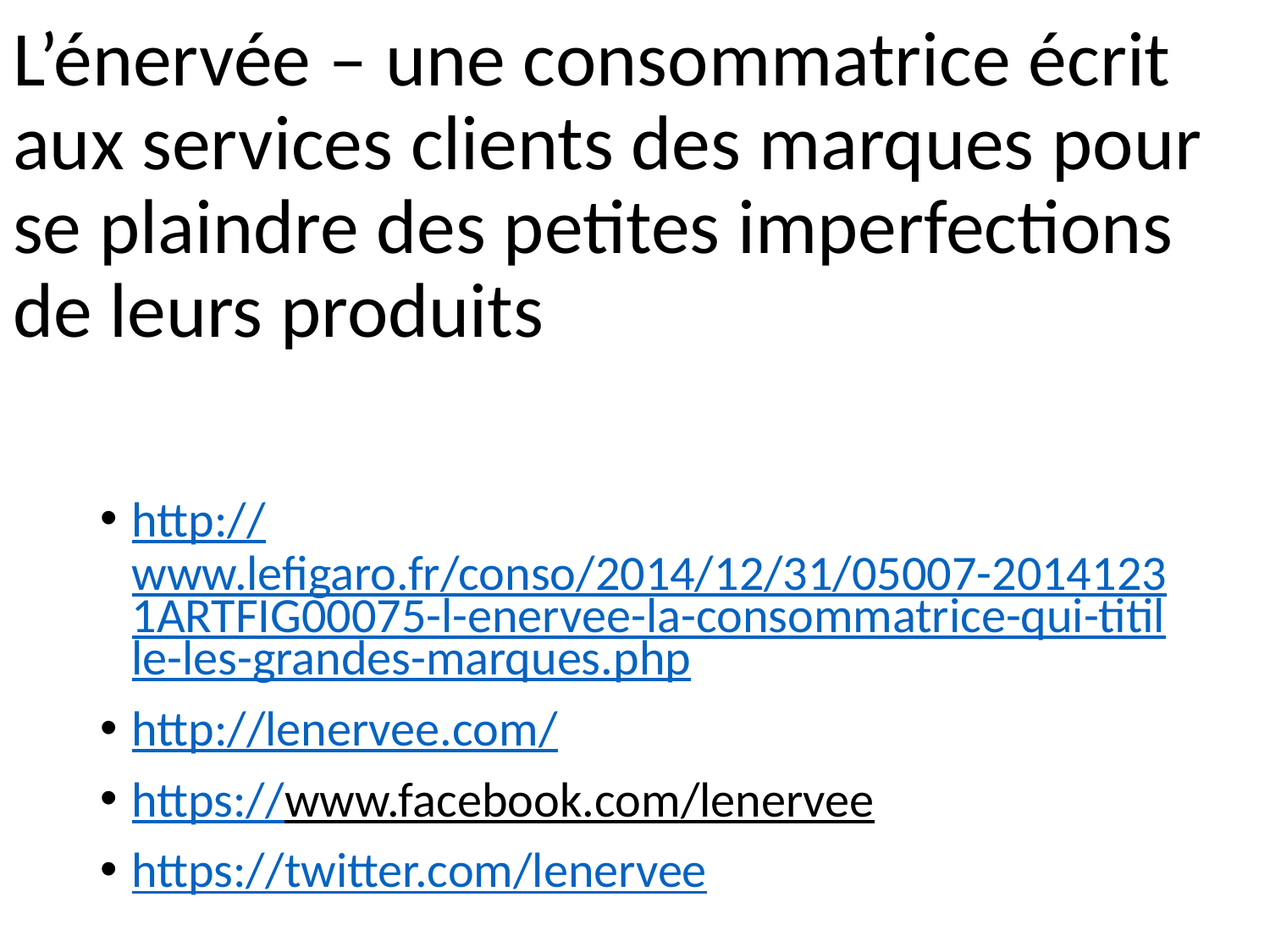

# L’énervée – une consommatrice écrit aux services clients des marques pour se plaindre des petites imperfections de leurs produits
http://www.lefigaro.fr/conso/2014/12/31/05007-20141231ARTFIG00075-l-enervee-la-consommatrice-qui-titille-les-grandes-marques.php
http://lenervee.com/
https://www.facebook.com/lenervee
https://twitter.com/lenervee